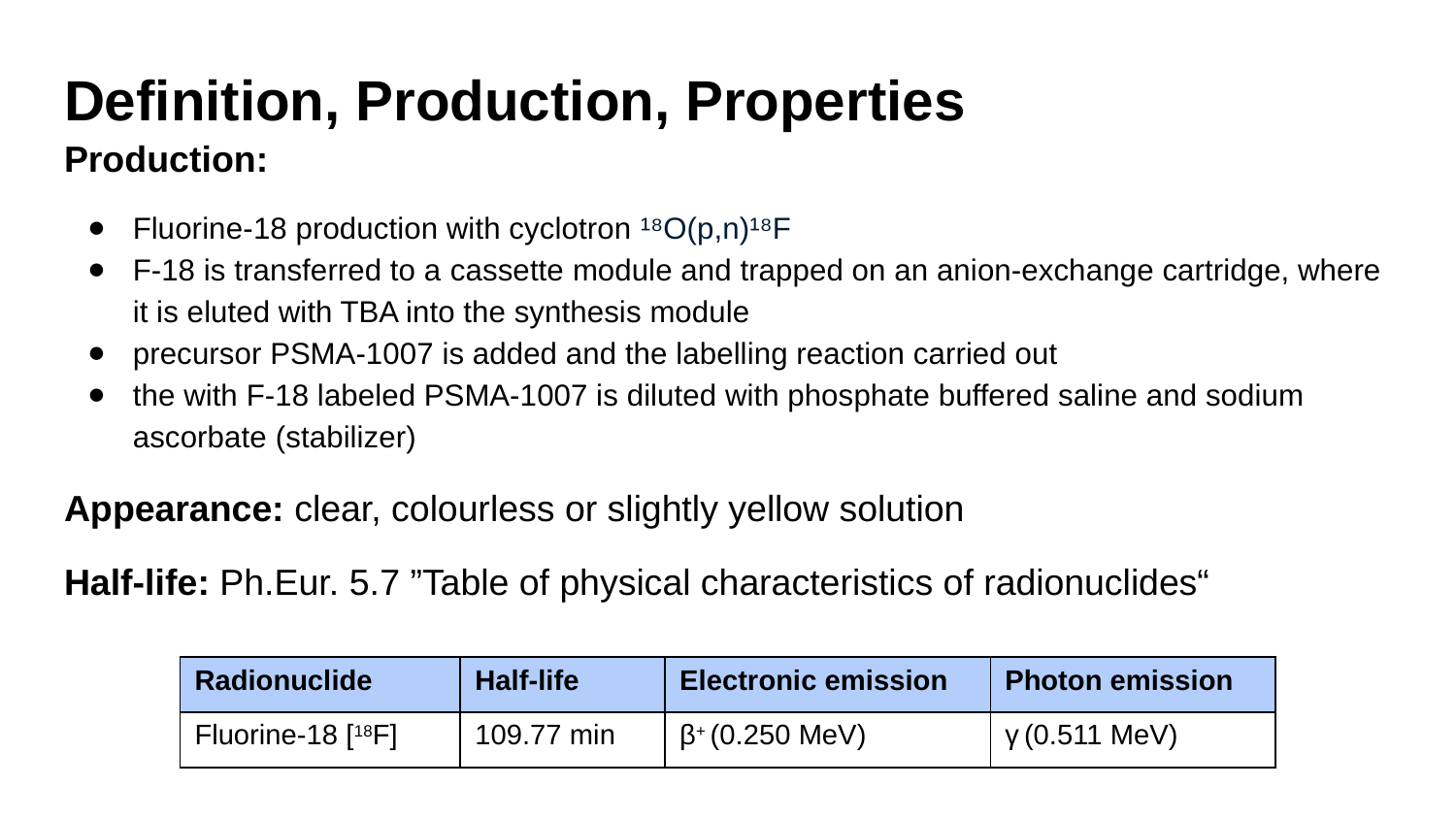

# Definition, Production, Properties
Production:
Fluorine-18 production with cyclotron ¹⁸O(p,n)¹⁸F
F-18 is transferred to a cassette module and trapped on an anion-exchange cartridge, where it is eluted with TBA into the synthesis module
precursor PSMA-1007 is added and the labelling reaction carried out
the with F-18 labeled PSMA-1007 is diluted with phosphate buffered saline and sodium ascorbate (stabilizer)
Appearance: clear, colourless or slightly yellow solution
Half-life: Ph.Eur. 5.7 ”Table of physical characteristics of radionuclides“

| Radionuclide | Half-life | Electronic emission | Photon emission |
| --- | --- | --- | --- |
| Fluorine-18 [18F] | 109.77 min | β+ (0.250 MeV) | γ (0.511 MeV) |